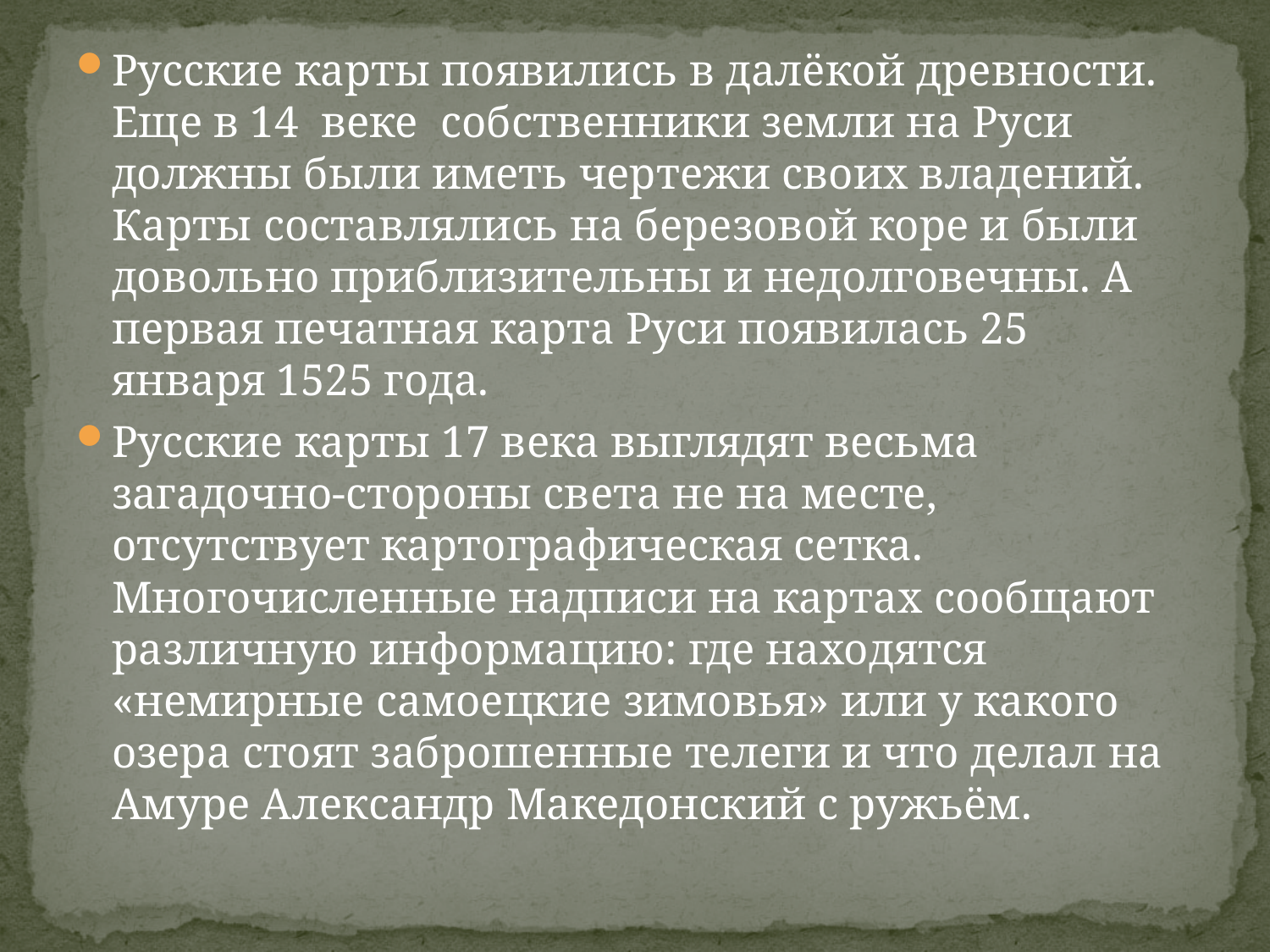

Русские карты появились в далёкой древности. Еще в 14  веке  собственники земли на Руси должны были иметь чертежи своих владений. Карты составлялись на березовой коре и были довольно приблизительны и недолговечны. А первая печатная карта Руси появилась 25 января 1525 года.
Русские карты 17 века выглядят весьма загадочно-стороны света не на месте, отсутствует картографическая сетка. Многочисленные надписи на картах сообщают различную информацию: где находятся «немирные самоецкие зимовья» или у какого озера стоят заброшенные телеги и что делал на Амуре Александр Македонский с ружьём.